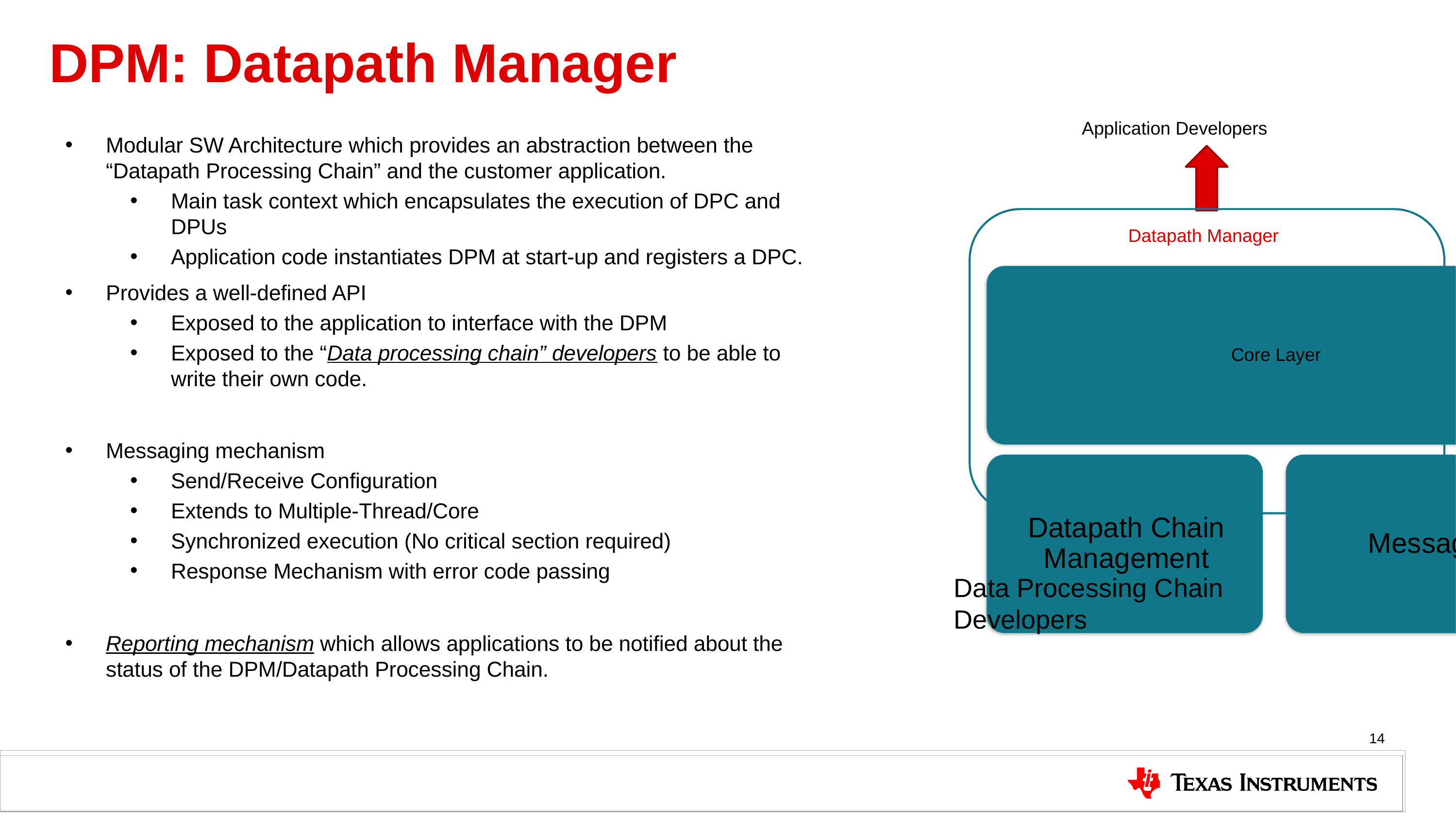

# DPM: Datapath Manager
Application Developers

Core Layer
Datapath Chain Management
Message

Data Processing Chain
Developers
Datapath Manager
Modular SW Architecture which provides an abstraction between the “Datapath Processing Chain” and the customer application.
Main task context which encapsulates the execution of DPC and DPUs
Application code instantiates DPM at start-up and registers a DPC.
Provides a well-defined API
Exposed to the application to interface with the DPM
Exposed to the “Data processing chain” developers to be able to write their own code.

Messaging mechanism
Send/Receive Configuration
Extends to Multiple-Thread/Core
Synchronized execution (No critical section required)
Response Mechanism with error code passing

Reporting mechanism which allows applications to be notified about the status of the DPM/Datapath Processing Chain.

14